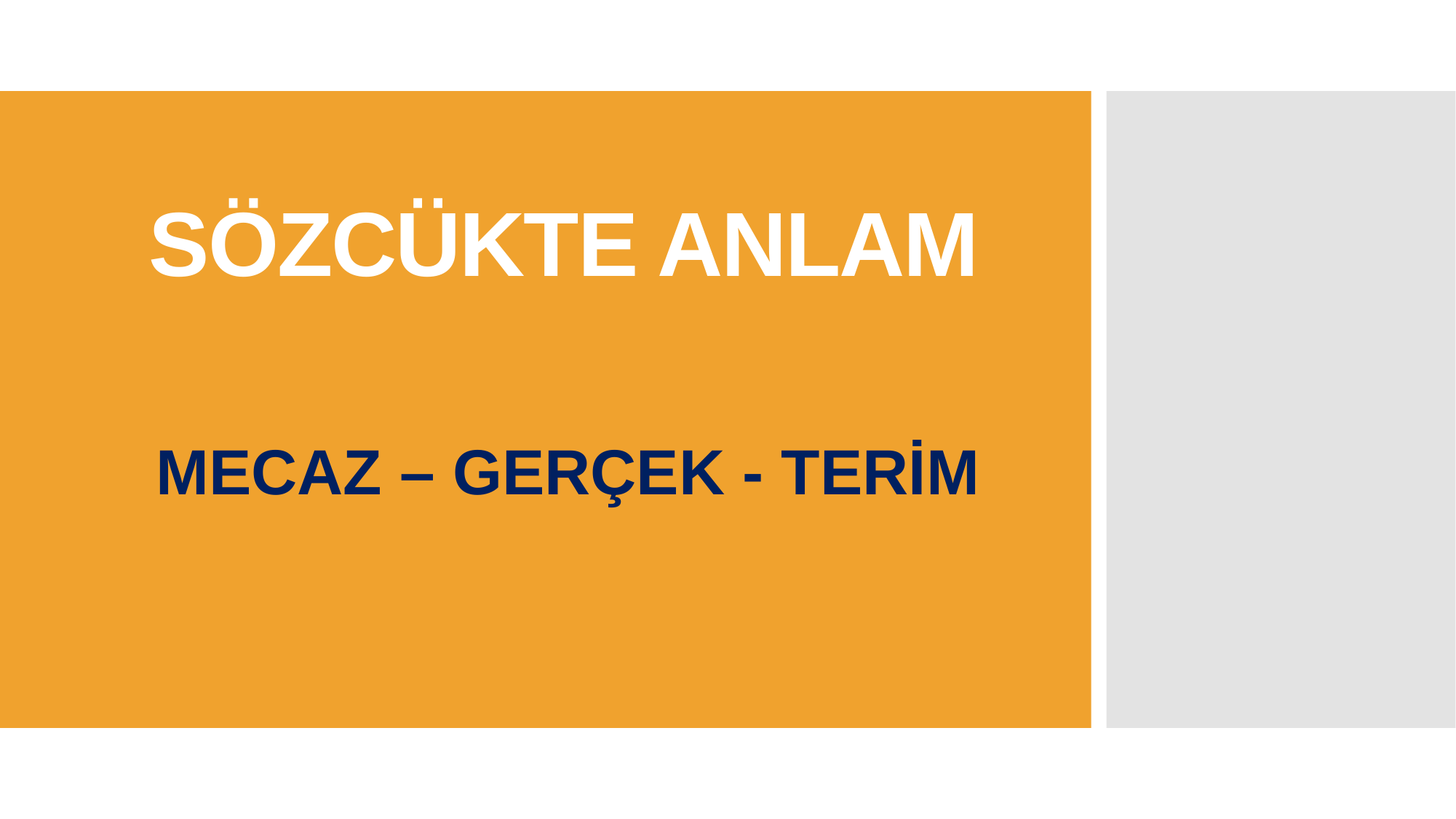

# SÖZCÜKTE ANLAM
MECAZ – GERÇEK - TERİM